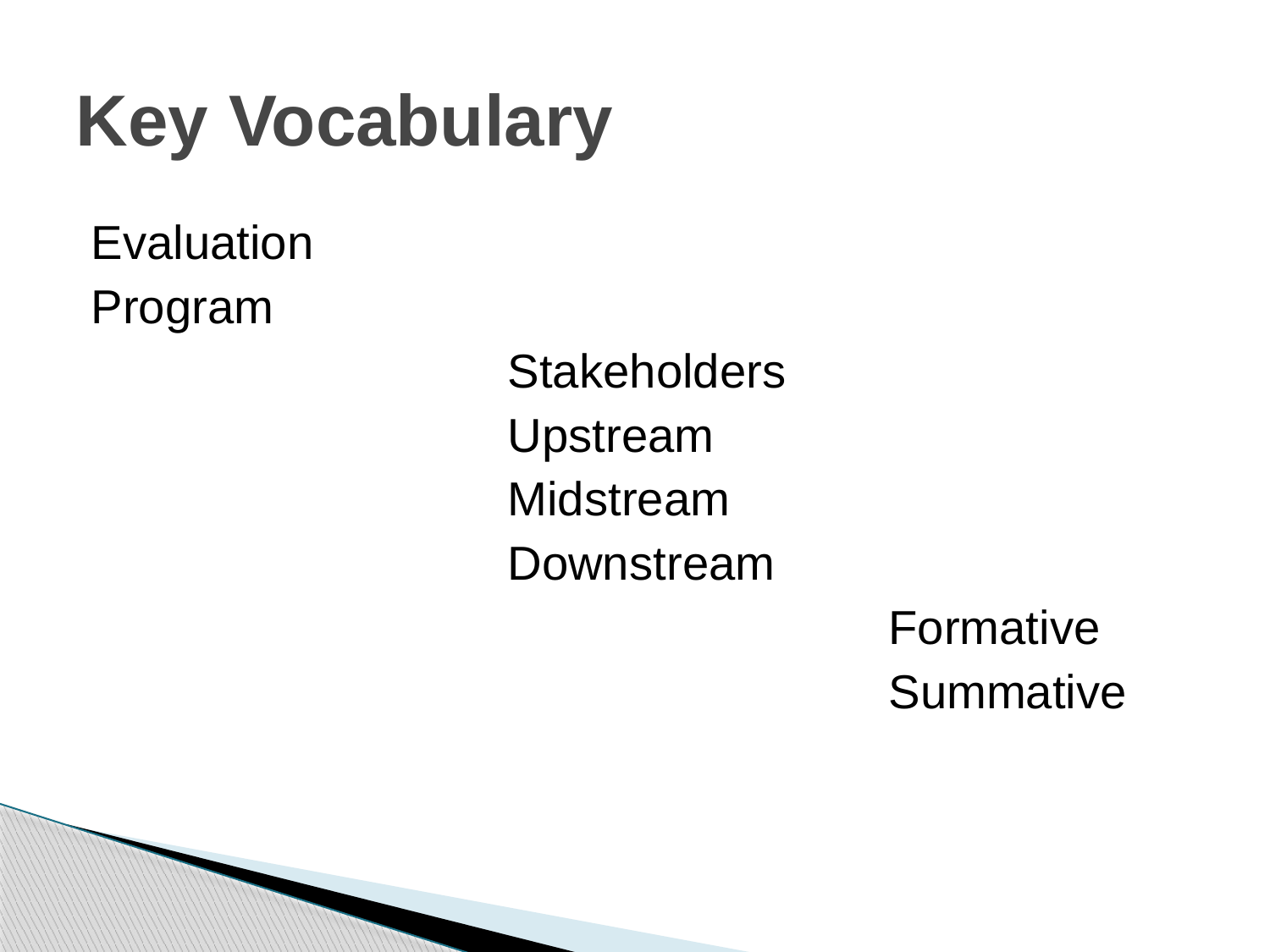

# Key Vocabulary
Evaluation
Program
				Stakeholders
				Upstream
				Midstream
				Downstream
							Formative
							Summative